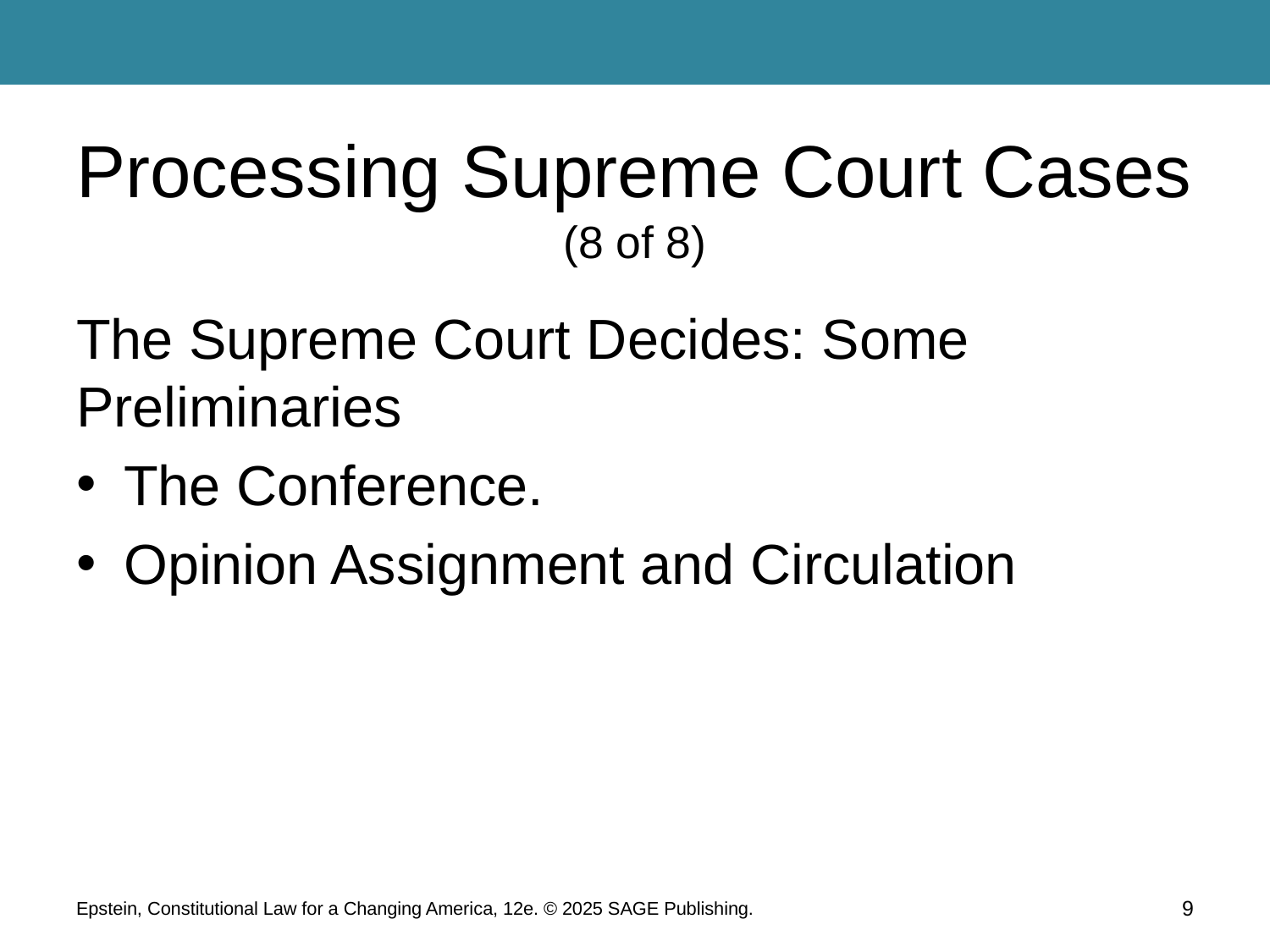

# Processing Supreme Court Cases (8 of 8)
The Supreme Court Decides: Some Preliminaries
The Conference.
Opinion Assignment and Circulation
Epstein, Constitutional Law for a Changing America, 12e. © 2025 SAGE Publishing.
9